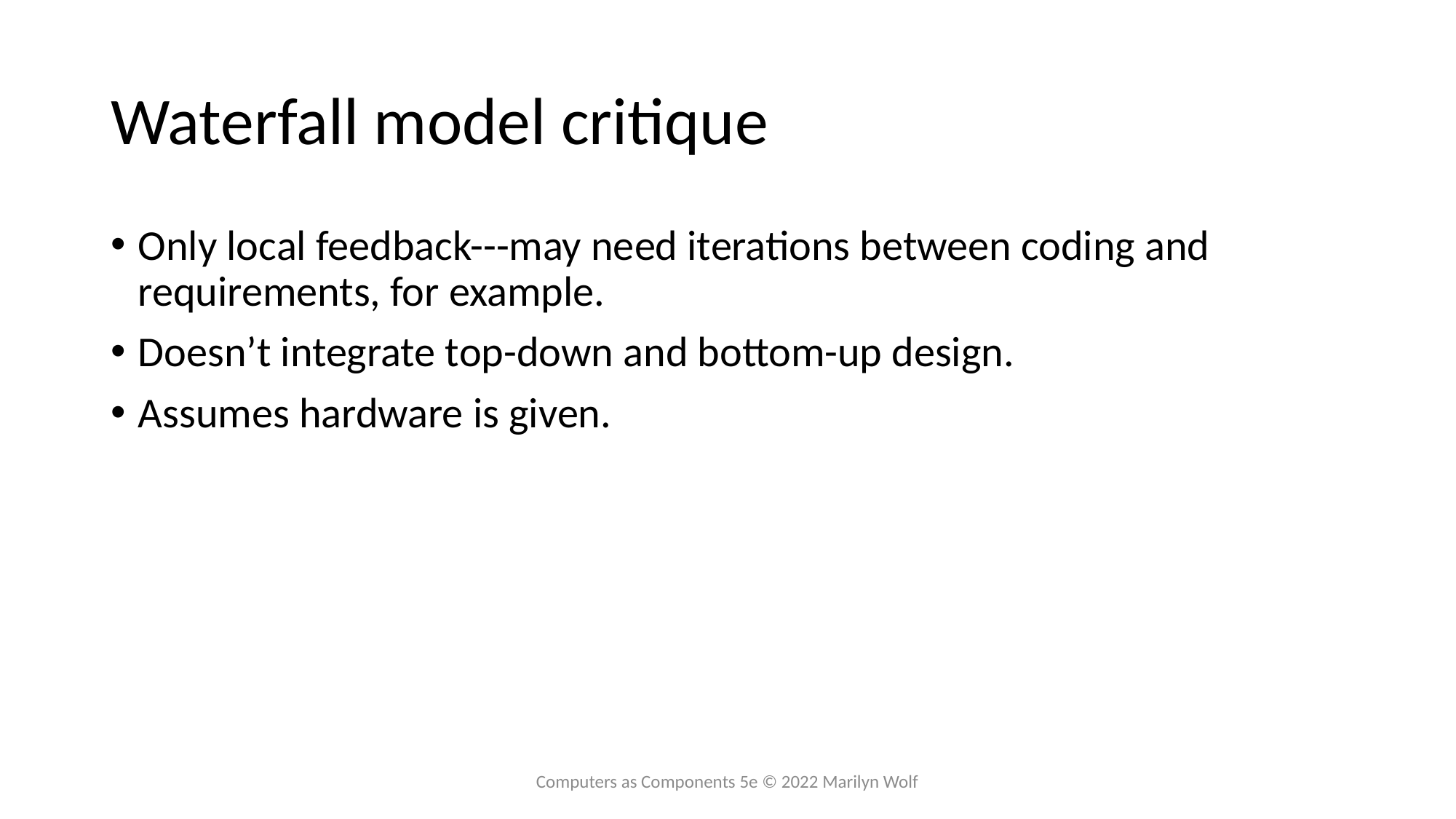

# Waterfall model critique
Only local feedback---may need iterations between coding and requirements, for example.
Doesn’t integrate top-down and bottom-up design.
Assumes hardware is given.
Computers as Components 5e © 2022 Marilyn Wolf